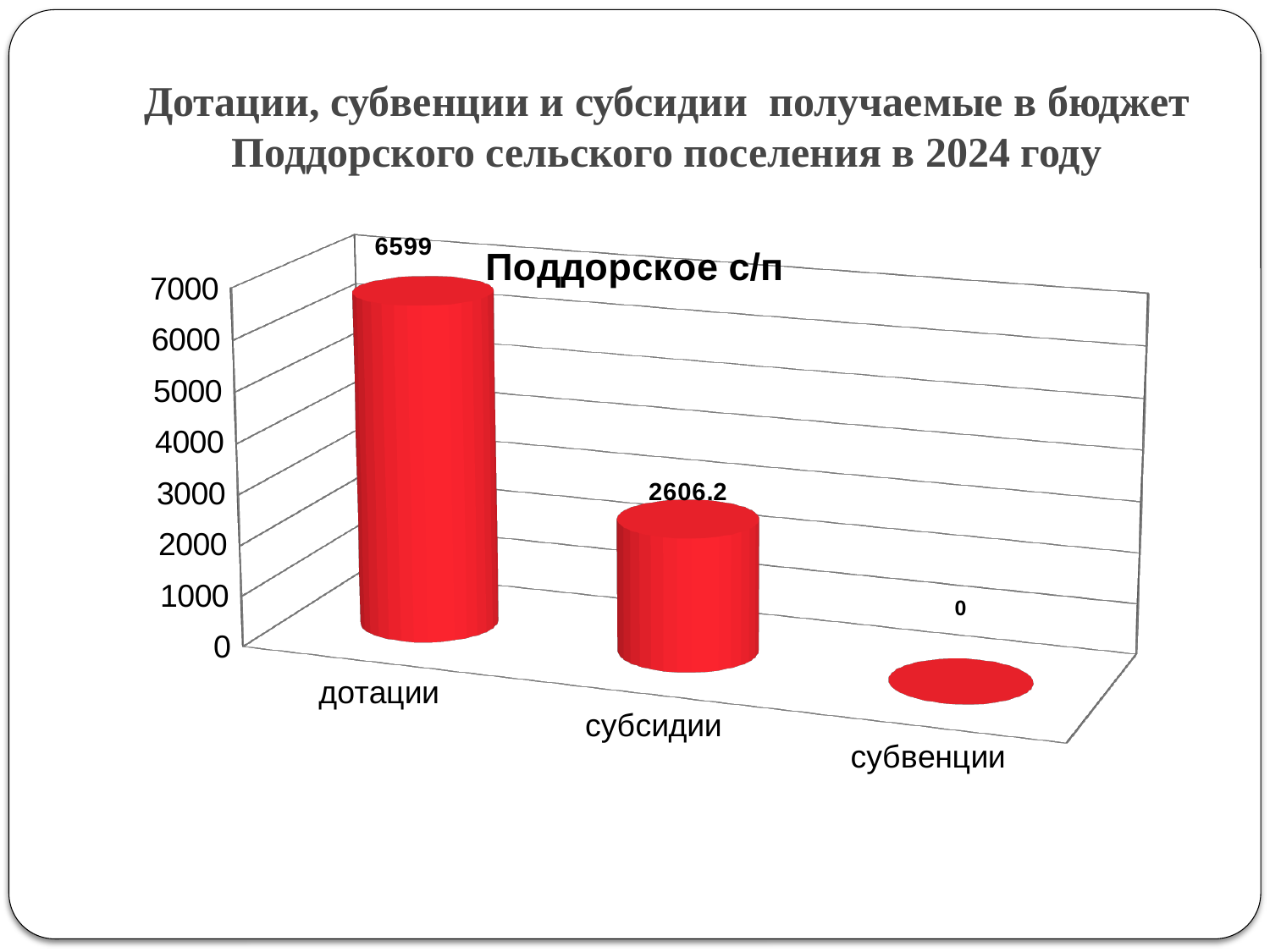

# Дотации, субвенции и субсидии  получаемые в бюджет Поддорского сельского поселения в 2024 году

[unsupported chart]

[unsupported chart]